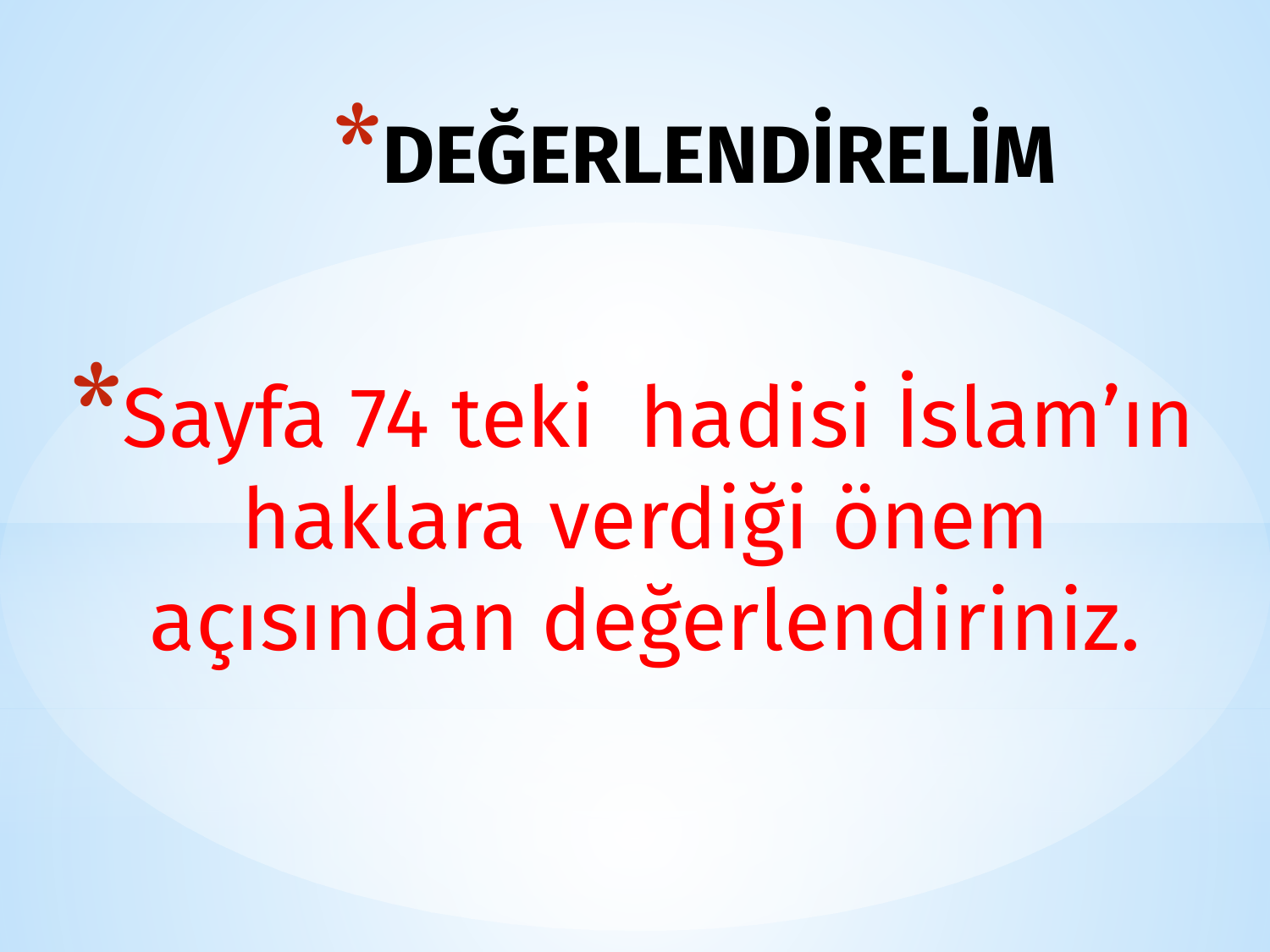

# DEĞERLENDİRELİM
Sayfa 74 teki  hadisi İslam’ın haklara verdiği önem açısından değerlendiriniz.